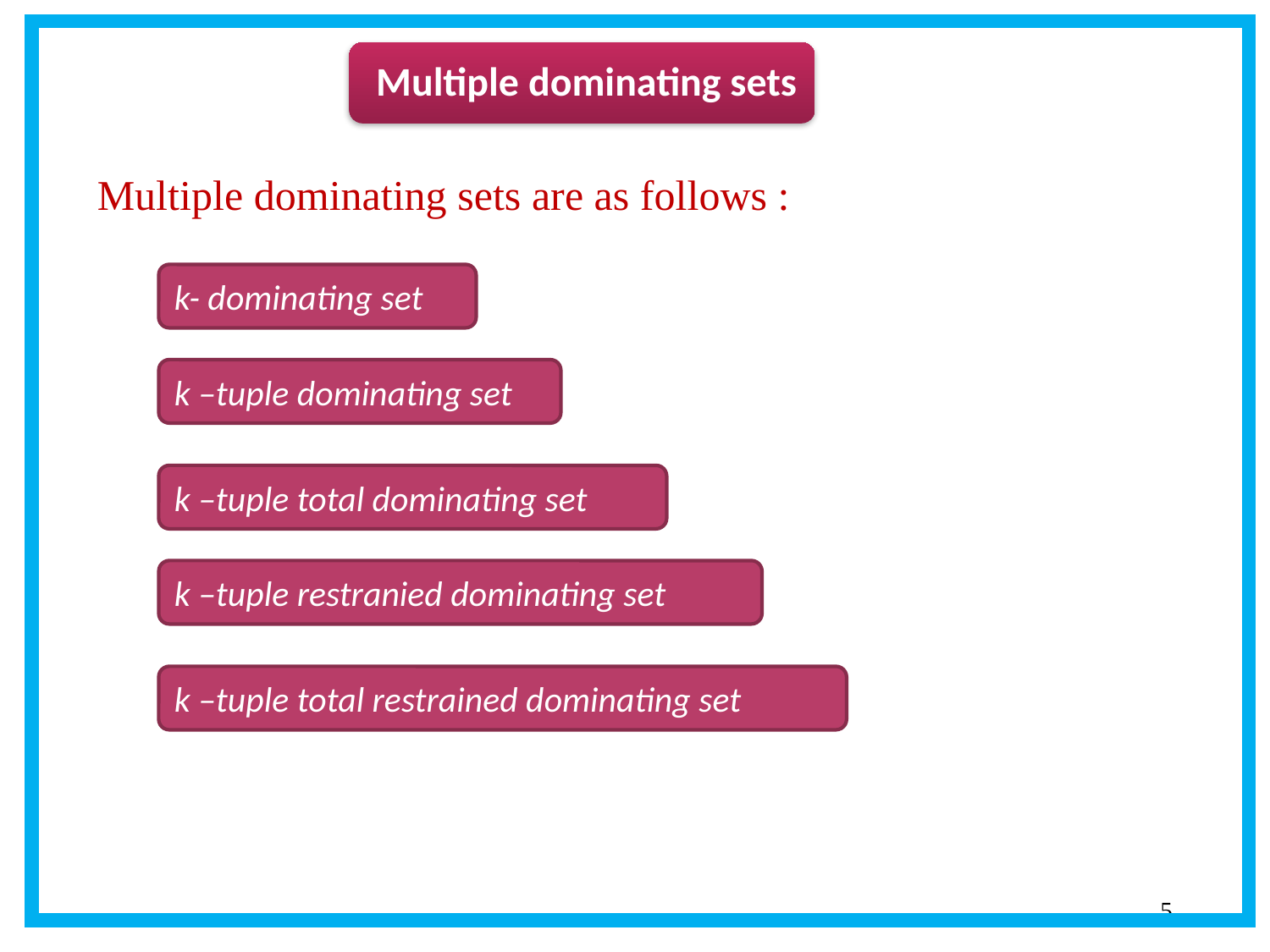

Multiple dominating sets
Multiple dominating sets are as follows :

k- dominating set
k –tuple dominating set
k –tuple total dominating set
k –tuple restranied dominating set
k –tuple total restrained dominating set
5